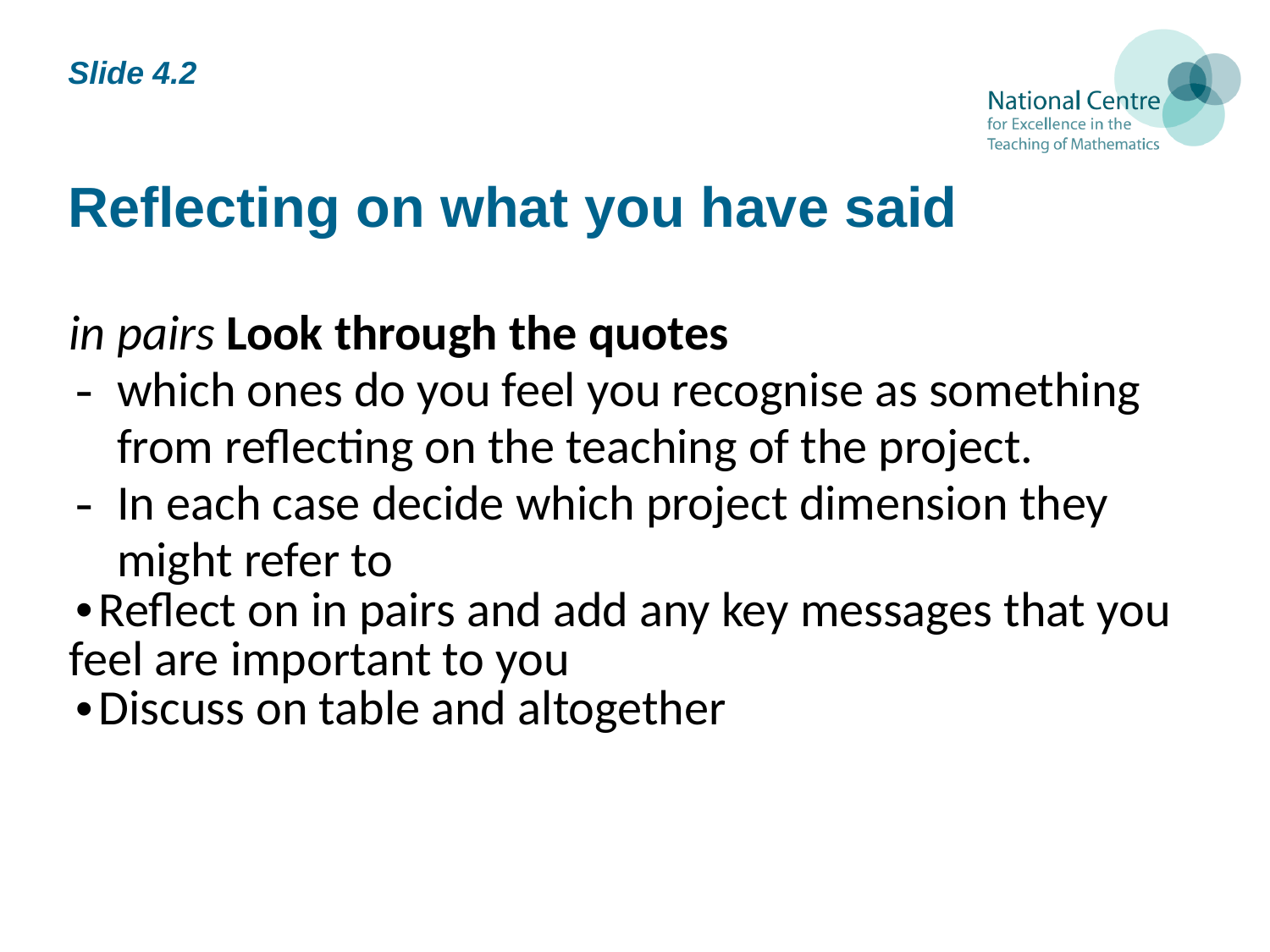

Slide 4.2
# Reflecting on what you have said
| in pairs Look through the quotes which ones do you feel you recognise as something from reflecting on the teaching of the project. In each case decide which project dimension they might refer to Reflect on in pairs and add any key messages that you feel are important to you Discuss on table and altogether |
| --- |